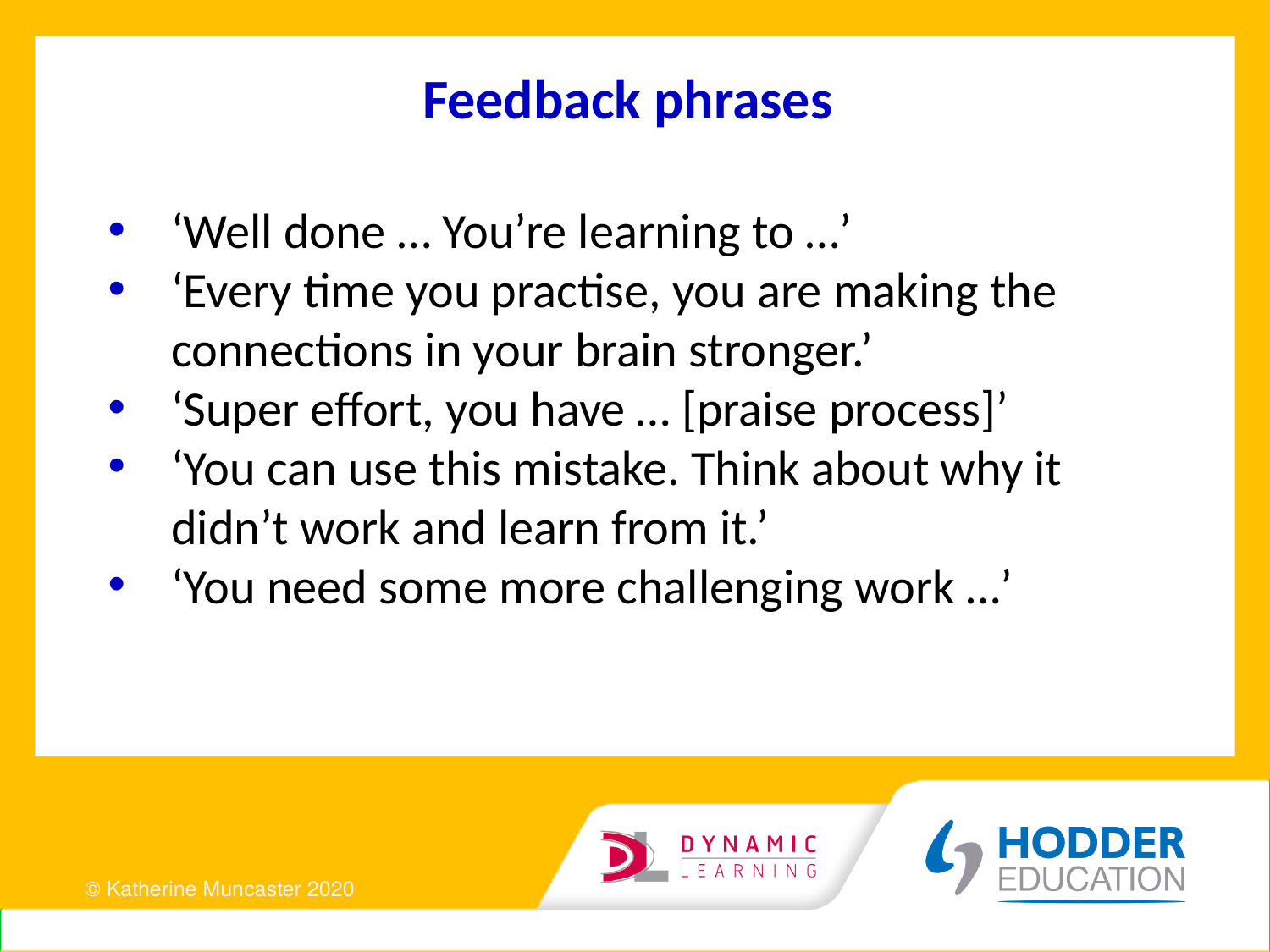

# Feedback phrases
‘Well done … You’re learning to …’
‘Every time you practise, you are making the connections in your brain stronger.’
‘Super effort, you have … [praise process]’
‘You can use this mistake. Think about why it didn’t work and learn from it.’
‘You need some more challenging work …’